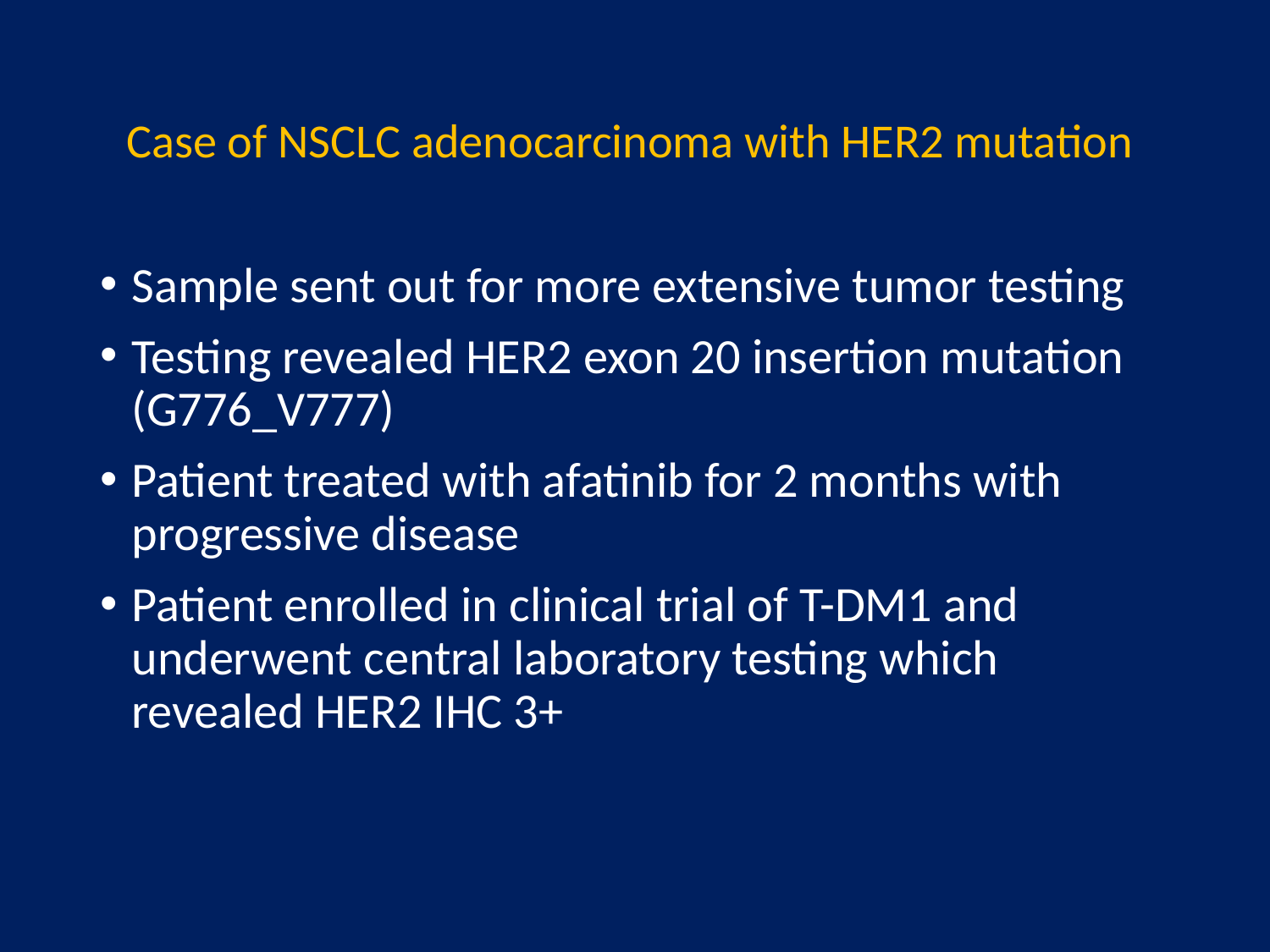

# Case of NSCLC adenocarcinoma with HER2 mutation
Sample sent out for more extensive tumor testing
Testing revealed HER2 exon 20 insertion mutation (G776_V777)
Patient treated with afatinib for 2 months with progressive disease
Patient enrolled in clinical trial of T-DM1 and underwent central laboratory testing which revealed HER2 IHC 3+